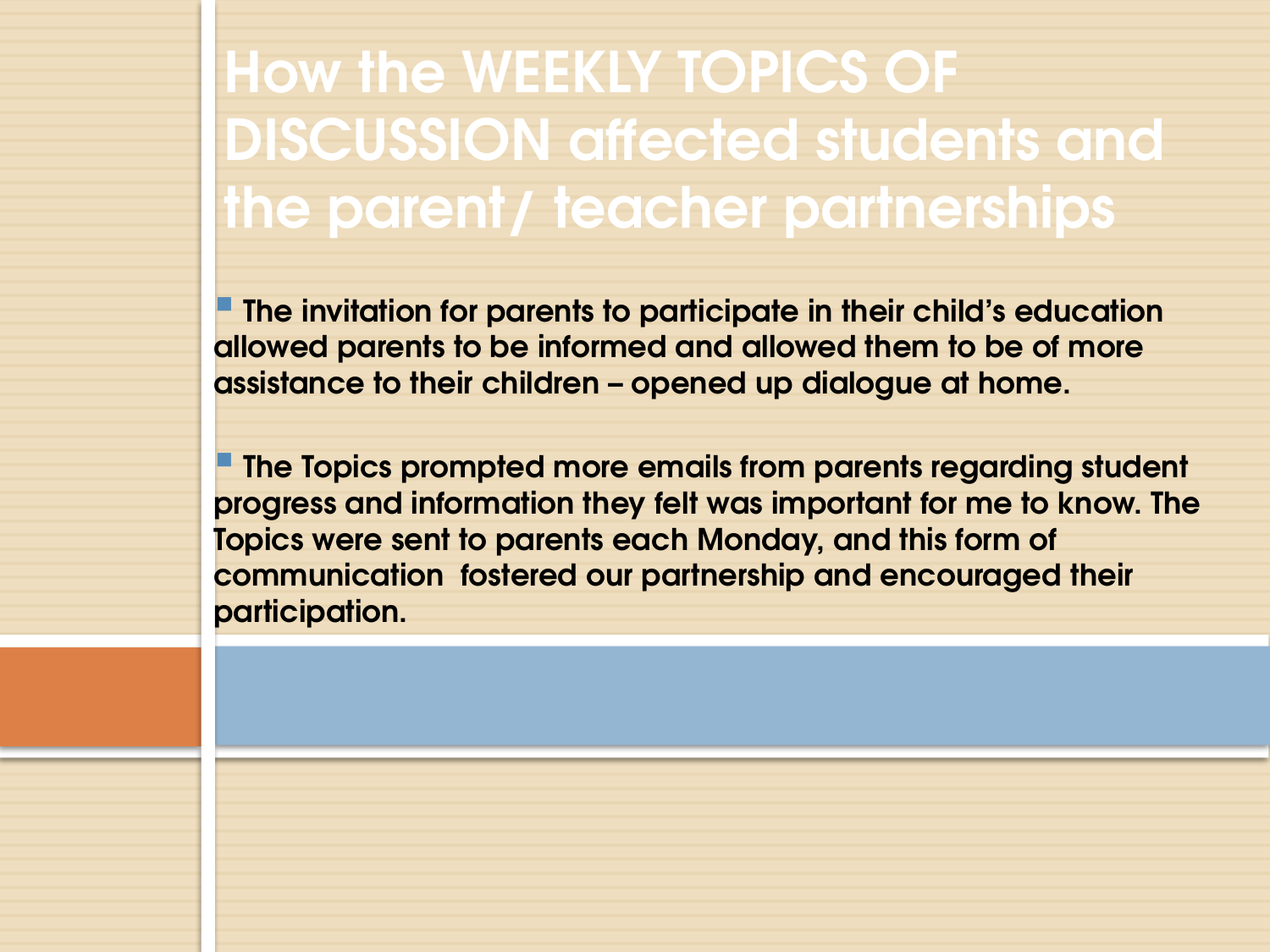

# How the WEEKLY TOPICS OF DISCUSSION affected students and the parent/ teacher partnerships
 The invitation for parents to participate in their child’s education allowed parents to be informed and allowed them to be of more assistance to their children – opened up dialogue at home.
 The Topics prompted more emails from parents regarding student progress and information they felt was important for me to know. The Topics were sent to parents each Monday, and this form of communication  fostered our partnership and encouraged their participation.